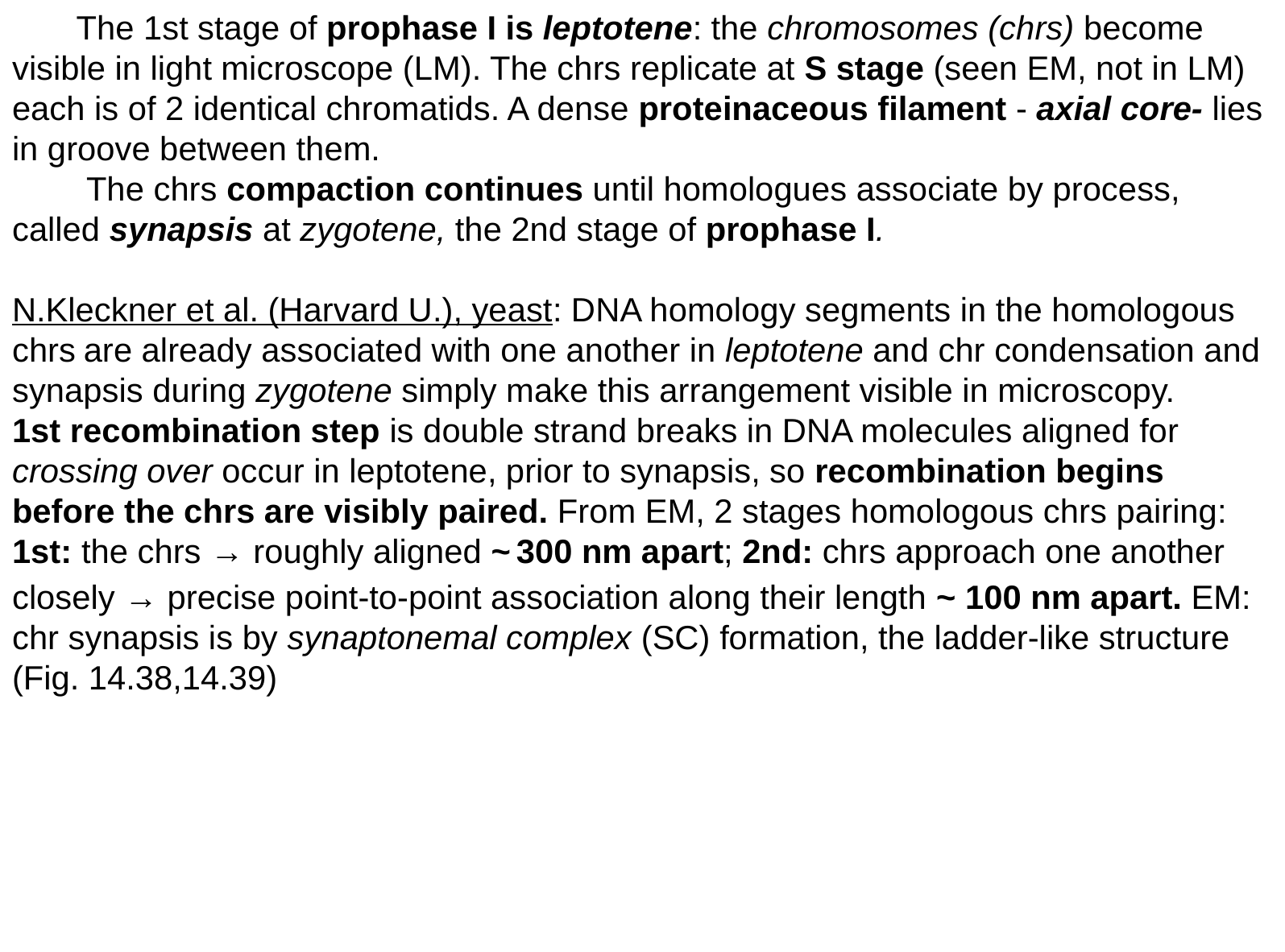

The 1st stage of prophase I is leptotene: the chromosomes (chrs) become visible in light microscope (LM). The chrs replicate at S stage (seen EM, not in LM) each is of 2 identical chromatids. A dense proteinaceous filament - axial core- lies in groove between them.
        The chrs compaction continues until homologues associate by process, called synapsis at zygotene, the 2nd stage of prophase I.

N.Kleckner et al. (Harvard U.), yeast: DNA homology segments in the homologous chrs are already associated with one another in leptotene and chr condensation and synapsis during zygotene simply make this arrangement visible in microscopy.
1st recombination step is double strand breaks in DNA molecules aligned for crossing over occur in leptotene, prior to synapsis, so recombination begins before the chrs are visibly paired. From EM, 2 stages homologous chrs pairing:
1st: the chrs → roughly aligned ~ 300 nm apart; 2nd: chrs approach one another closely → precise point-to-point association along their length ~ 100 nm apart. EM: chr synapsis is by synaptonemal complex (SC) formation, the ladder-like structure (Fig. 14.38,14.39)